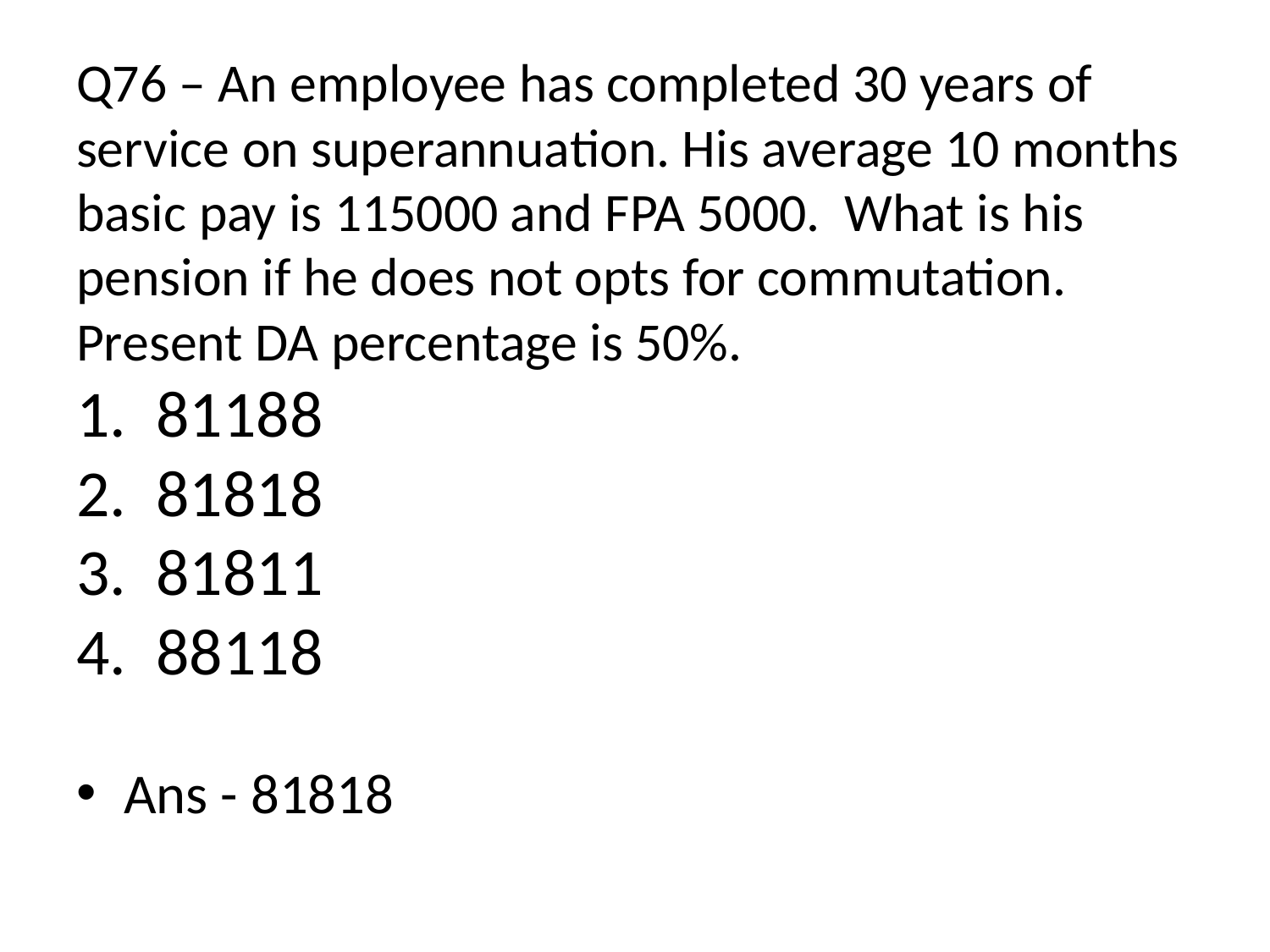

# Q76 – An employee has completed 30 years of service on superannuation. His average 10 months basic pay is 115000 and FPA 5000.  What is his pension if he does not opts for commutation.  Present DA percentage is 50%. 1.  81188 2.  81818 3.  81811 4.  88118
Ans - 81818